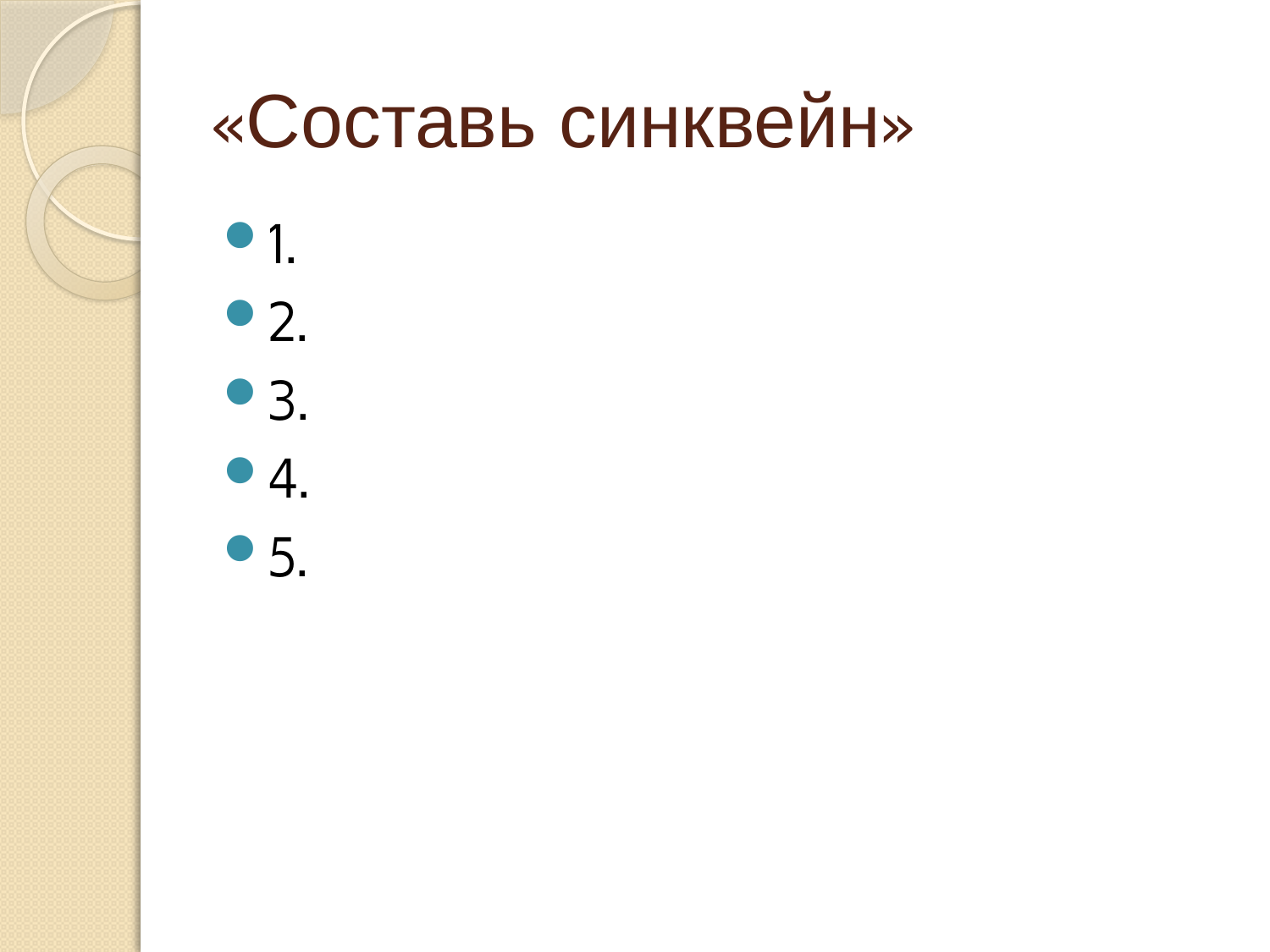

# «Составь синквейн»
1.
2.
3.
4.
5.